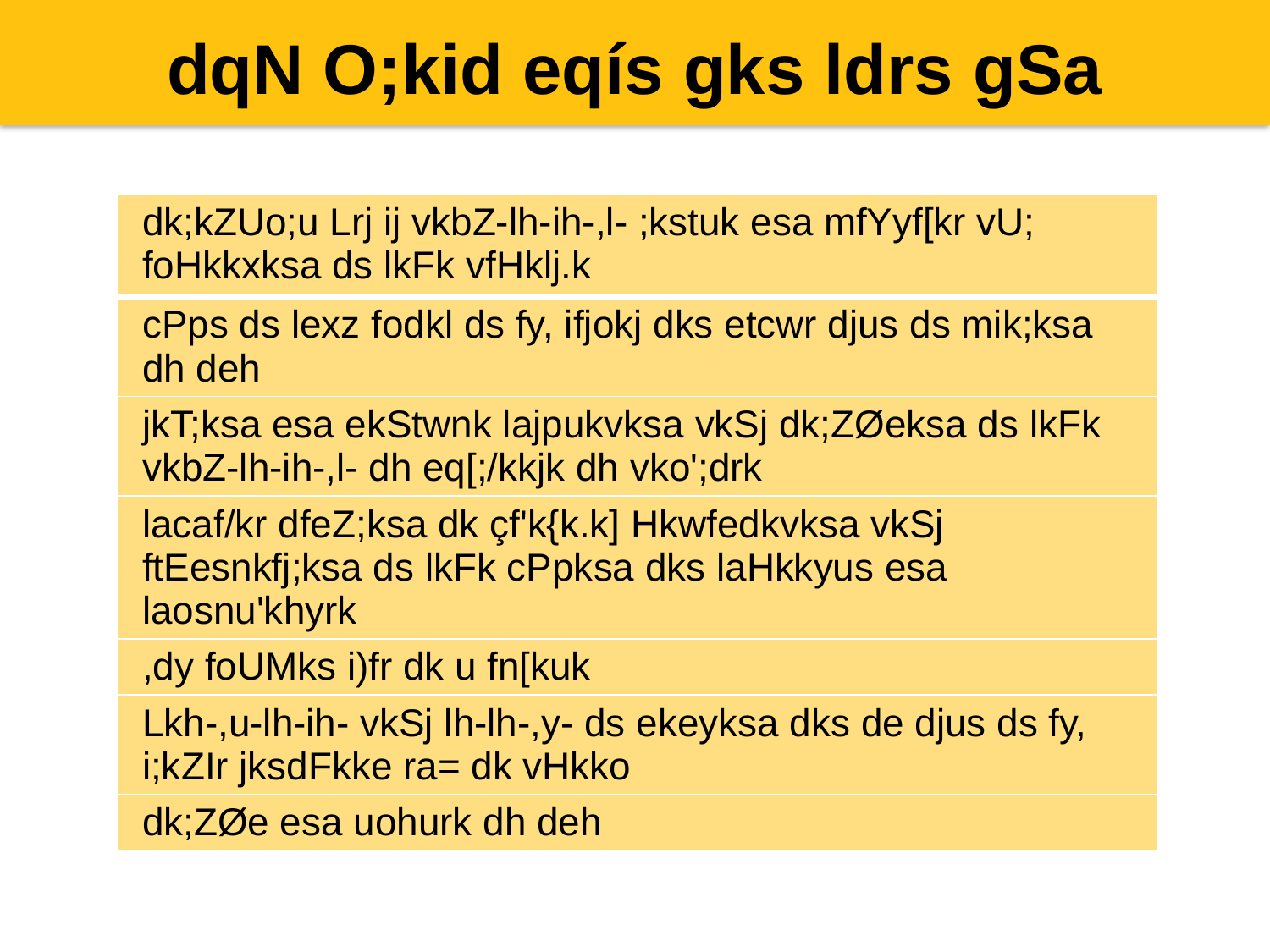

dqN O;kid eqís gks ldrs gSa
| dk;kZUo;u Lrj ij vkbZ-lh-ih-,l- ;kstuk esa mfYyf[kr vU; foHkkxksa ds lkFk vfHklj.k |
| --- |
| cPps ds lexz fodkl ds fy, ifjokj dks etcwr djus ds mik;ksa dh deh |
| jkT;ksa esa ekStwnk lajpukvksa vkSj dk;ZØeksa ds lkFk vkbZ-lh-ih-,l- dh eq[;/kkjk dh vko';drk |
| lacaf/kr dfeZ;ksa dk çf'k{k.k] Hkwfedkvksa vkSj ftEesnkfj;ksa ds lkFk cPpksa dks laHkkyus esa laosnu'khyrk |
| ,dy foUMks i)fr dk u fn[kuk |
| Lkh-,u-lh-ih- vkSj lh-lh-,y- ds ekeyksa dks de djus ds fy, i;kZIr jksdFkke ra= dk vHkko |
| dk;ZØe esa uohurk dh deh |